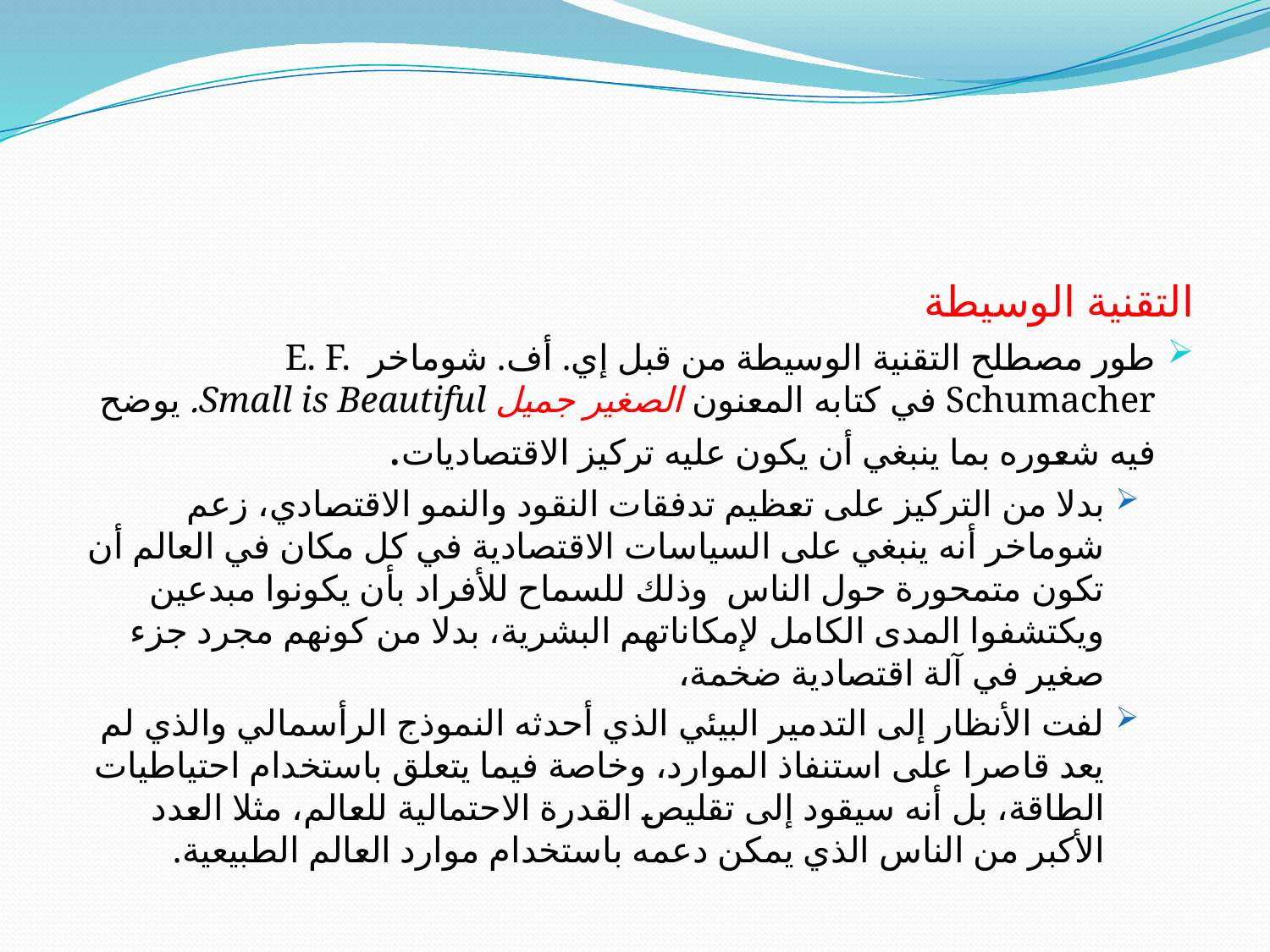

التقنية الوسيطة
طور مصطلح التقنية الوسيطة من قبل إي. أف. شوماخر  E. F. Schumacher في كتابه المعنون الصغير جميل Small is Beautiful. يوضح فيه شعوره بما ينبغي أن يكون عليه تركيز الاقتصاديات.
بدلا من التركيز على تعظيم تدفقات النقود والنمو الاقتصادي، زعم شوماخر أنه ينبغي على السياسات الاقتصادية في كل مكان في العالم أن تكون متمحورة حول الناس  وذلك للسماح للأفراد بأن يكونوا مبدعين ويكتشفوا المدى الكامل لإمكاناتهم البشرية، بدلا من كونهم مجرد جزء صغير في آلة اقتصادية ضخمة،
لفت الأنظار إلى التدمير البيئي الذي أحدثه النموذج الرأسمالي والذي لم يعد قاصرا على استنفاذ الموارد، وخاصة فيما يتعلق باستخدام احتياطيات الطاقة، بل أنه سيقود إلى تقليص القدرة الاحتمالية للعالم، مثلا العدد الأكبر من الناس الذي يمكن دعمه باستخدام موارد العالم الطبيعية.